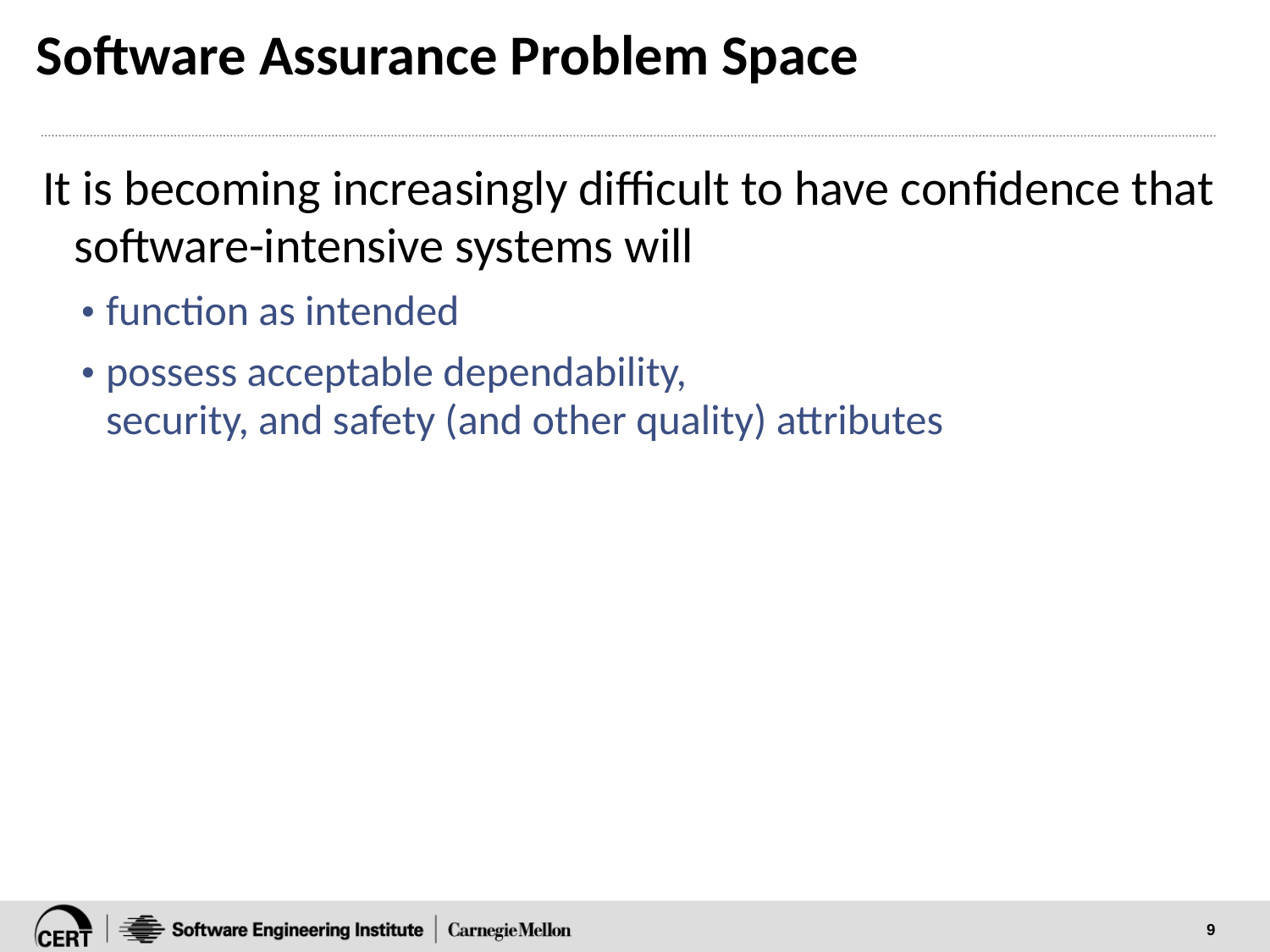

# Software Assurance Problem Space
It is becoming increasingly difficult to have confidence that software-intensive systems will
function as intended
possess acceptable dependability,
security, and safety (and other quality) attributes